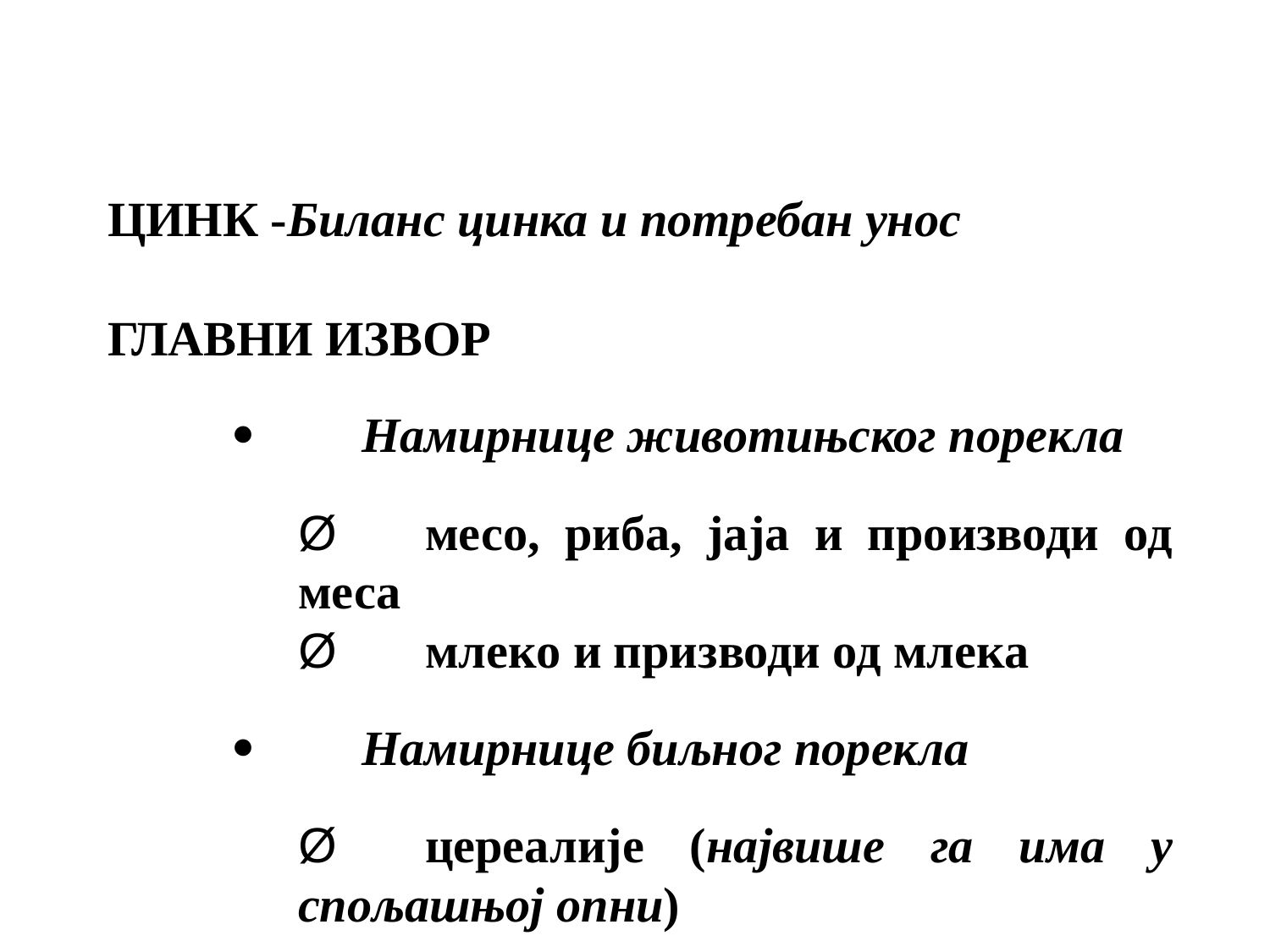

ЦИНК -Биланс цинка и потребан унос

ГЛАВНИ ИЗВОР

•	Намирнице животињског порекла

Ø	месо, риба, јаја и производи од меса
Ø	млеко и призводи од млека

•	Намирнице биљног порекла

Ø	цереалије (највише га има у спољашњој опни)